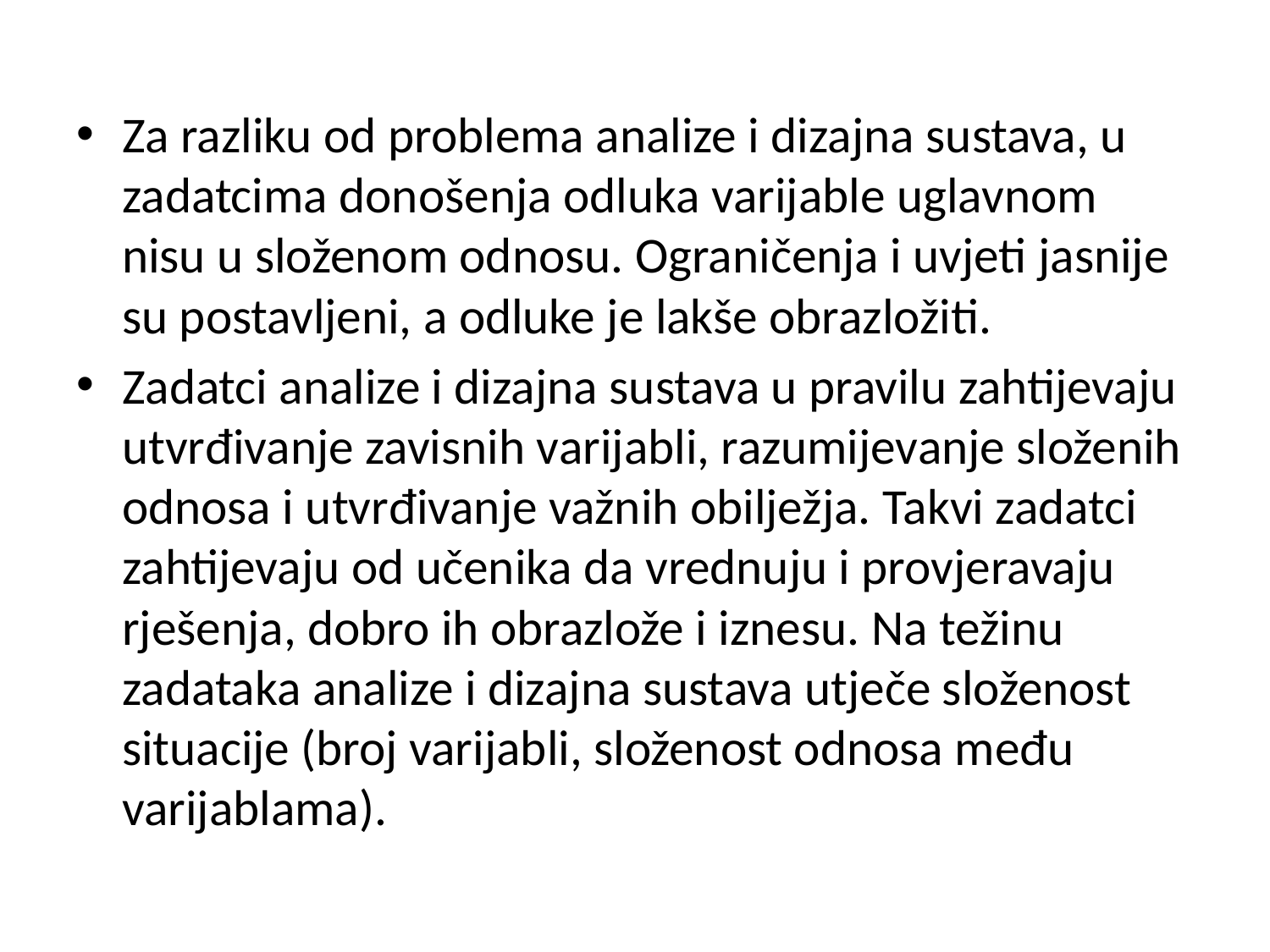

Za razliku od problema analize i dizajna sustava, u zadatcima donošenja odluka varijable uglavnom nisu u složenom odnosu. Ograničenja i uvjeti jasnije su postavljeni, a odluke je lakše obrazložiti.
Zadatci analize i dizajna sustava u pravilu zahtijevaju utvrđivanje zavisnih varijabli, razumijevanje složenih odnosa i utvrđivanje važnih obilježja. Takvi zadatci zahtijevaju od učenika da vrednuju i provjeravaju rješenja, dobro ih obrazlože i iznesu. Na težinu zadataka analize i dizajna sustava utječe složenost situacije (broj varijabli, složenost odnosa među varijablama).